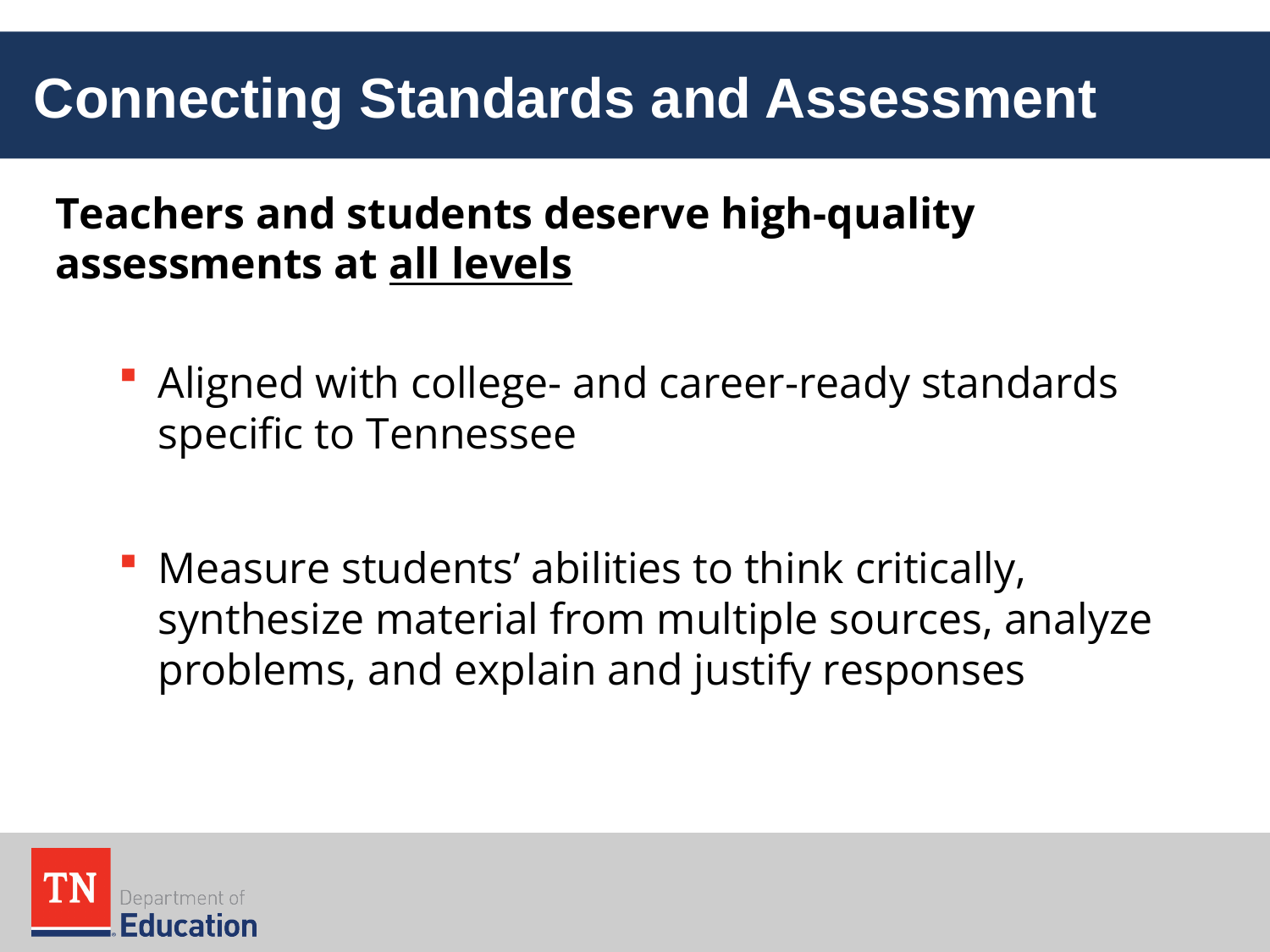

# Connecting Standards and Assessment
Teachers and students deserve high-quality assessments​ at all levels

Aligned with college- and career-ready standards​ specific to Tennessee

Measure students’ abilities to think critically, synthesize material from multiple sources, analyze problems, and explain and justify responses​